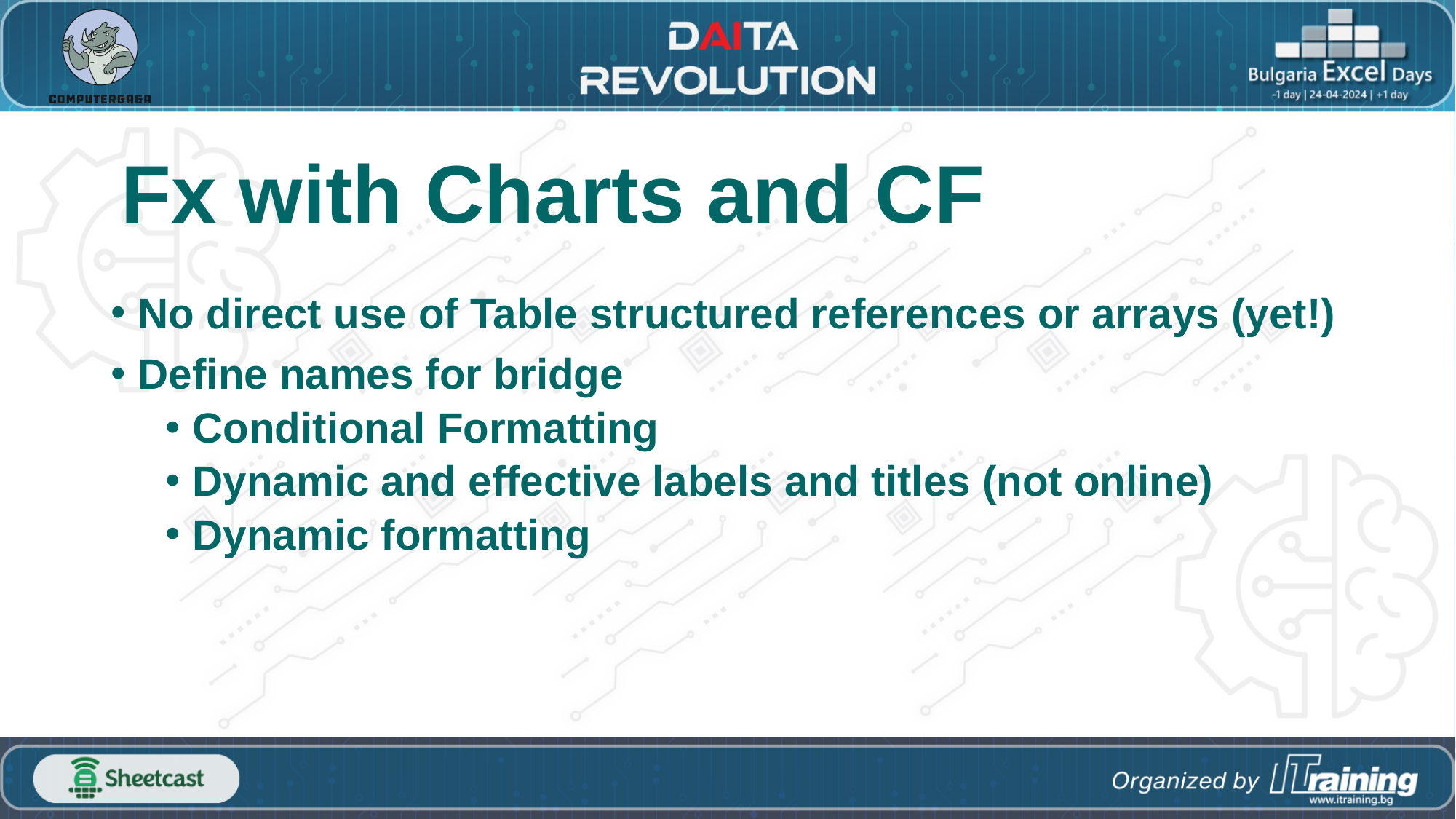

# Fx with Charts and CF
No direct use of Table structured references or arrays (yet!)
Define names for bridge
Conditional Formatting
Dynamic and effective labels and titles (not online)
Dynamic formatting